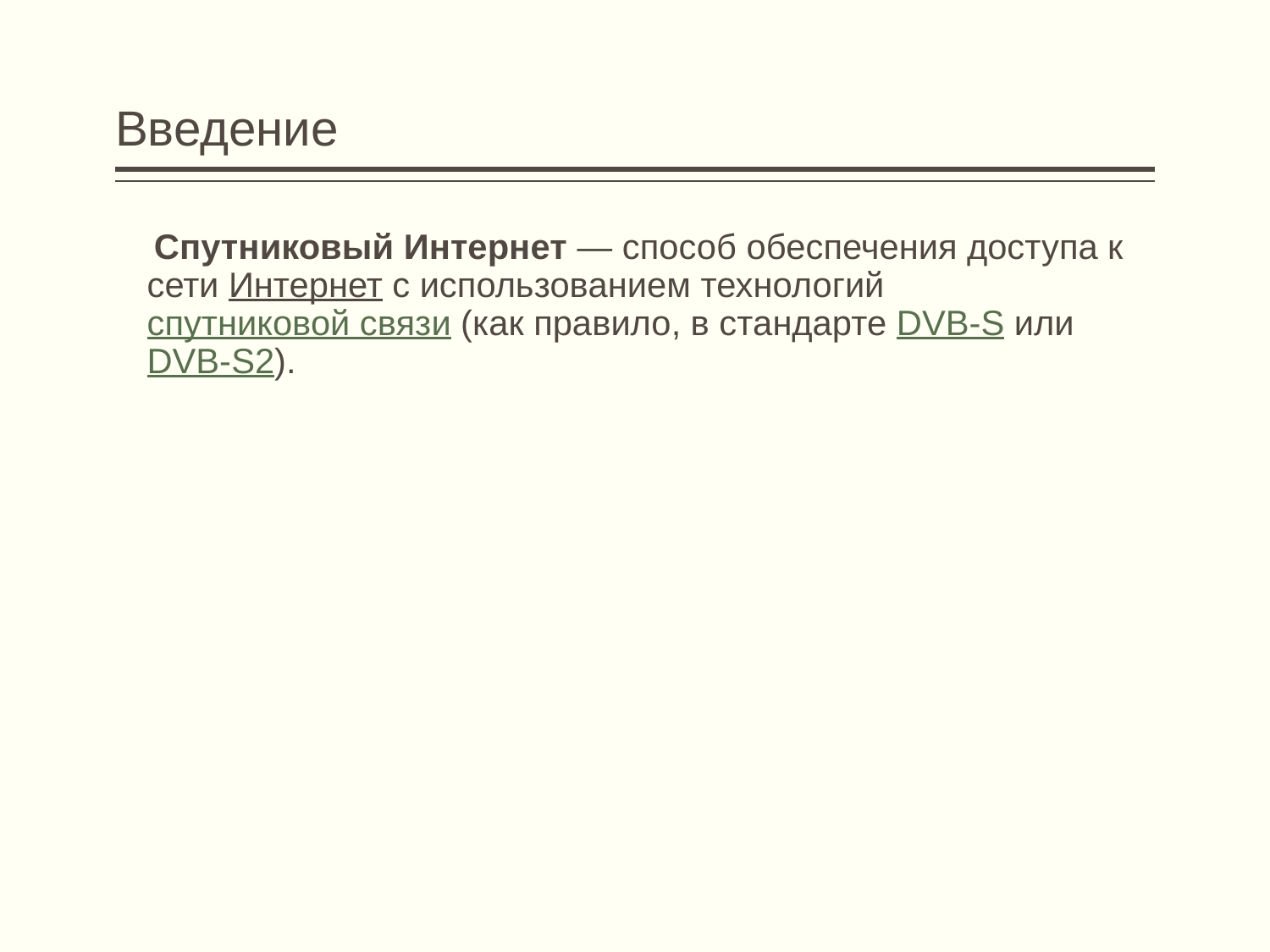

# Введение
    Спутниковый Интернет — способ обеспечения доступа к сети Интернет с использованием технологий спутниковой связи (как правило, в стандарте DVB-S или DVB-S2).